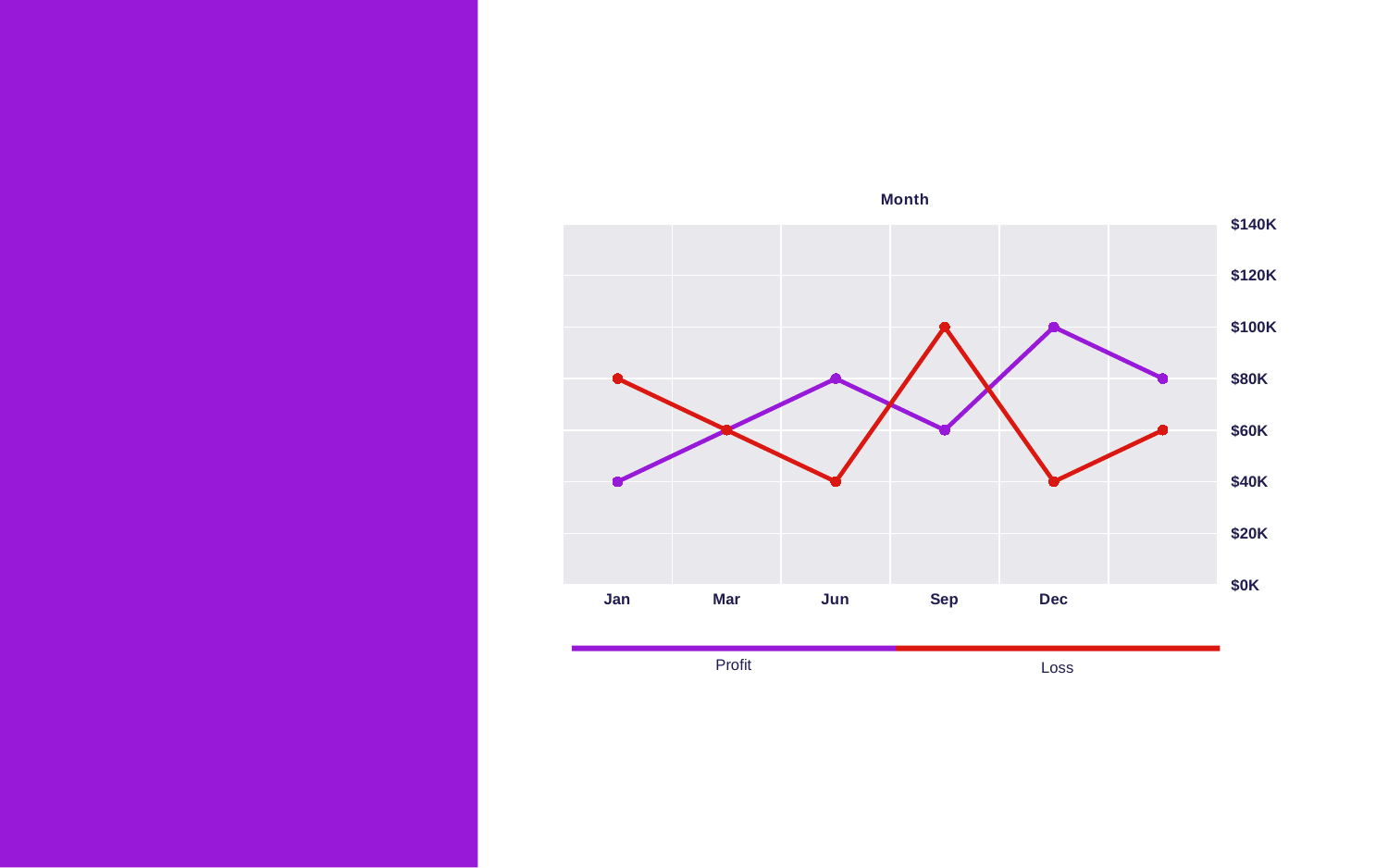

### Chart: Month

| Category | Series 1 | Series 2 |
|---|---|---|
| Jan | 40.0 | 80.0 |
| Mar | 60.0 | 60.0 |
| Jun | 80.0 | 40.0 |
| Sep | 60.0 | 100.0 |
| Dec | 100.0 | 40.0 |

Profit
Loss